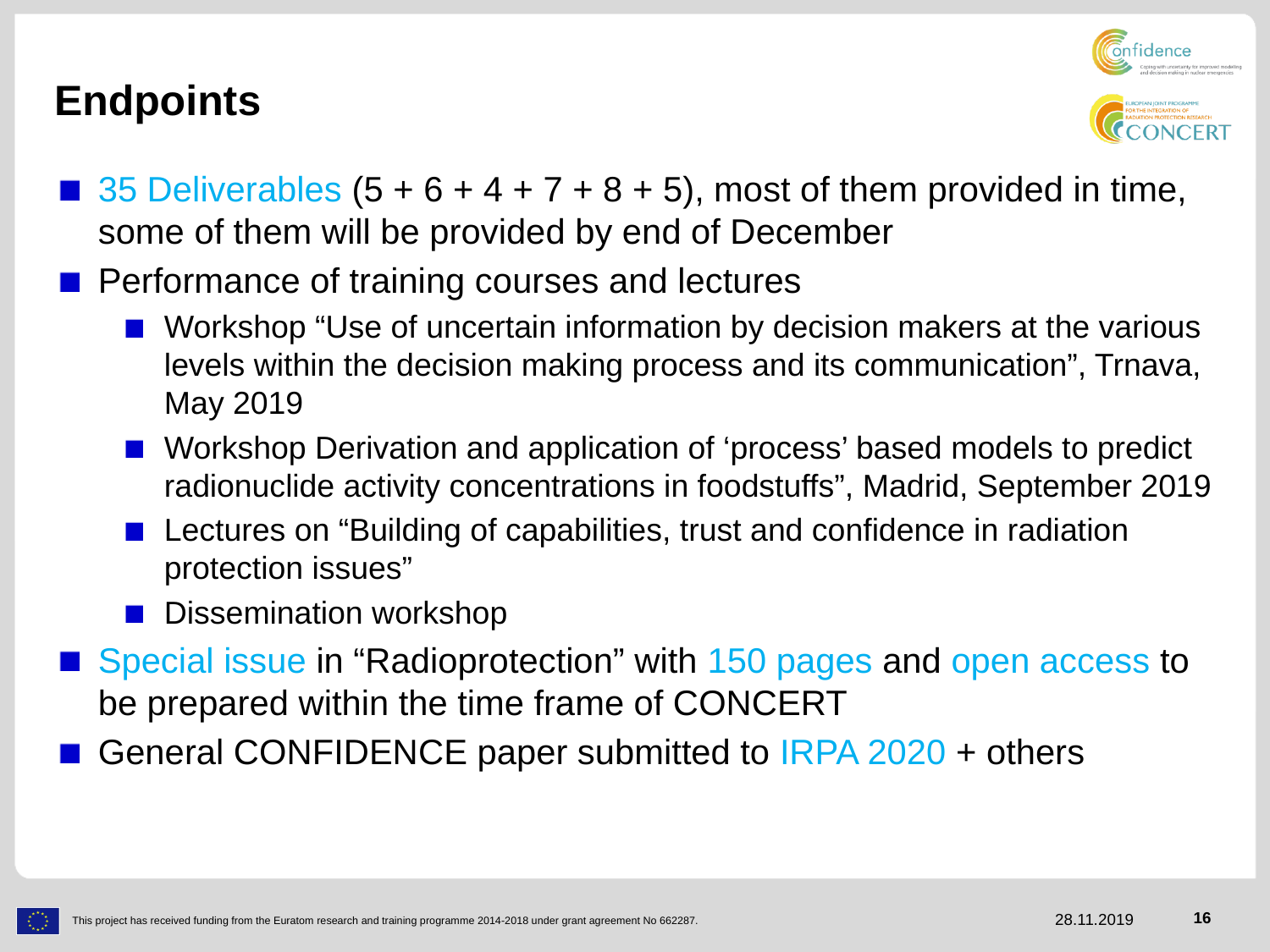

# Endpoints
35 Deliverables (5 + 6 + 4 + 7 + 8 + 5), most of them provided in time, some of them will be provided by end of December
Performance of training courses and lectures
Workshop “Use of uncertain information by decision makers at the various levels within the decision making process and its communication”, Trnava,  May 2019
Workshop Derivation and application of ‘process’ based models to predict radionuclide activity concentrations in foodstuffs”, Madrid, September 2019
Lectures on “Building of capabilities, trust and confidence in radiation protection issues”
Dissemination workshop
Special issue in “Radioprotection” with 150 pages and open access to be prepared within the time frame of CONCERT
General CONFIDENCE paper submitted to IRPA 2020 + others